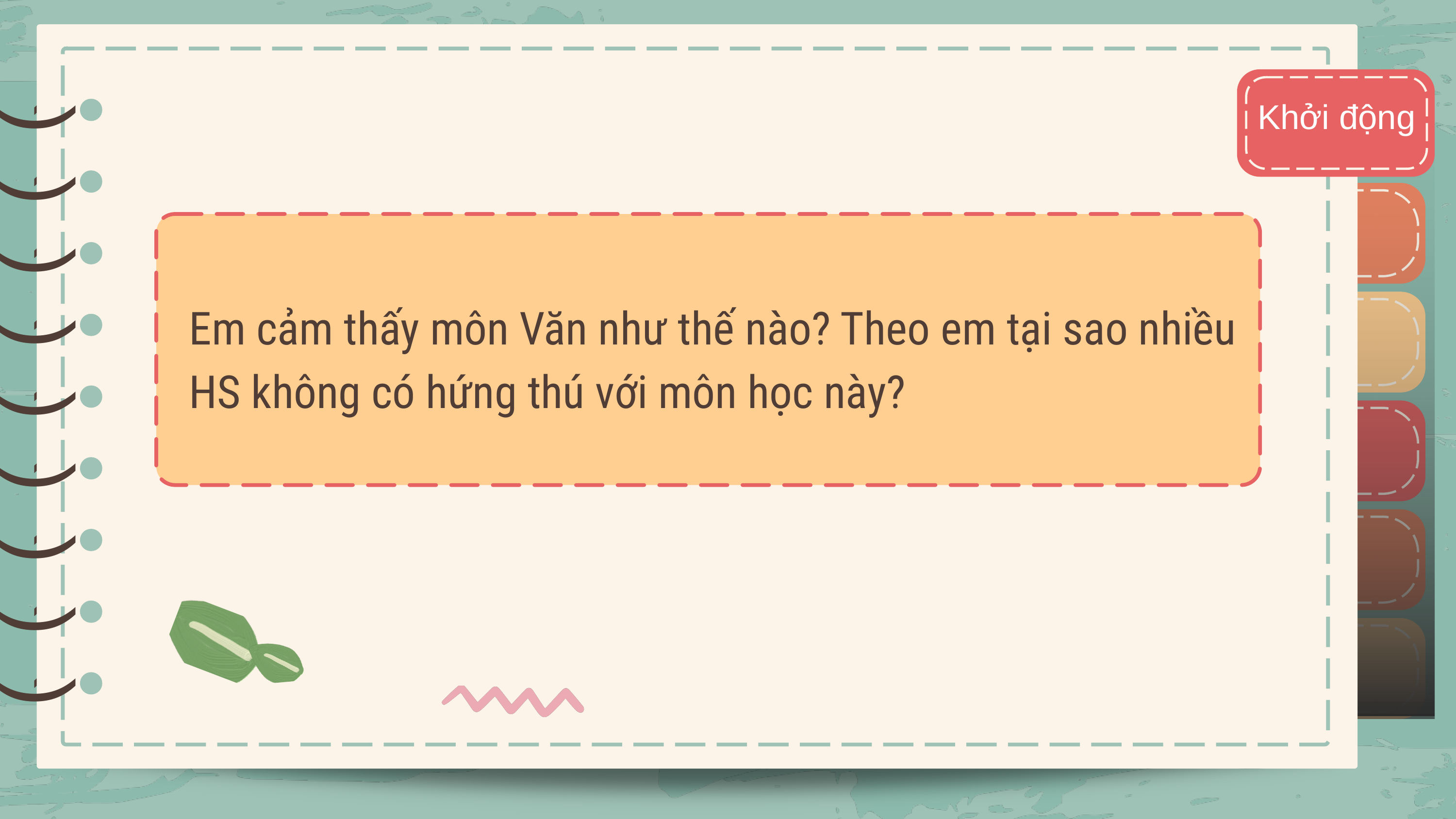

)

)

Khởi động

)
)

)

)

)

)
Em cảm thấy môn Văn như thế nào? Theo em tại sao nhiều HS không có hứng thú với môn học này?

)

)

)

)

)
)

)
)

)

)